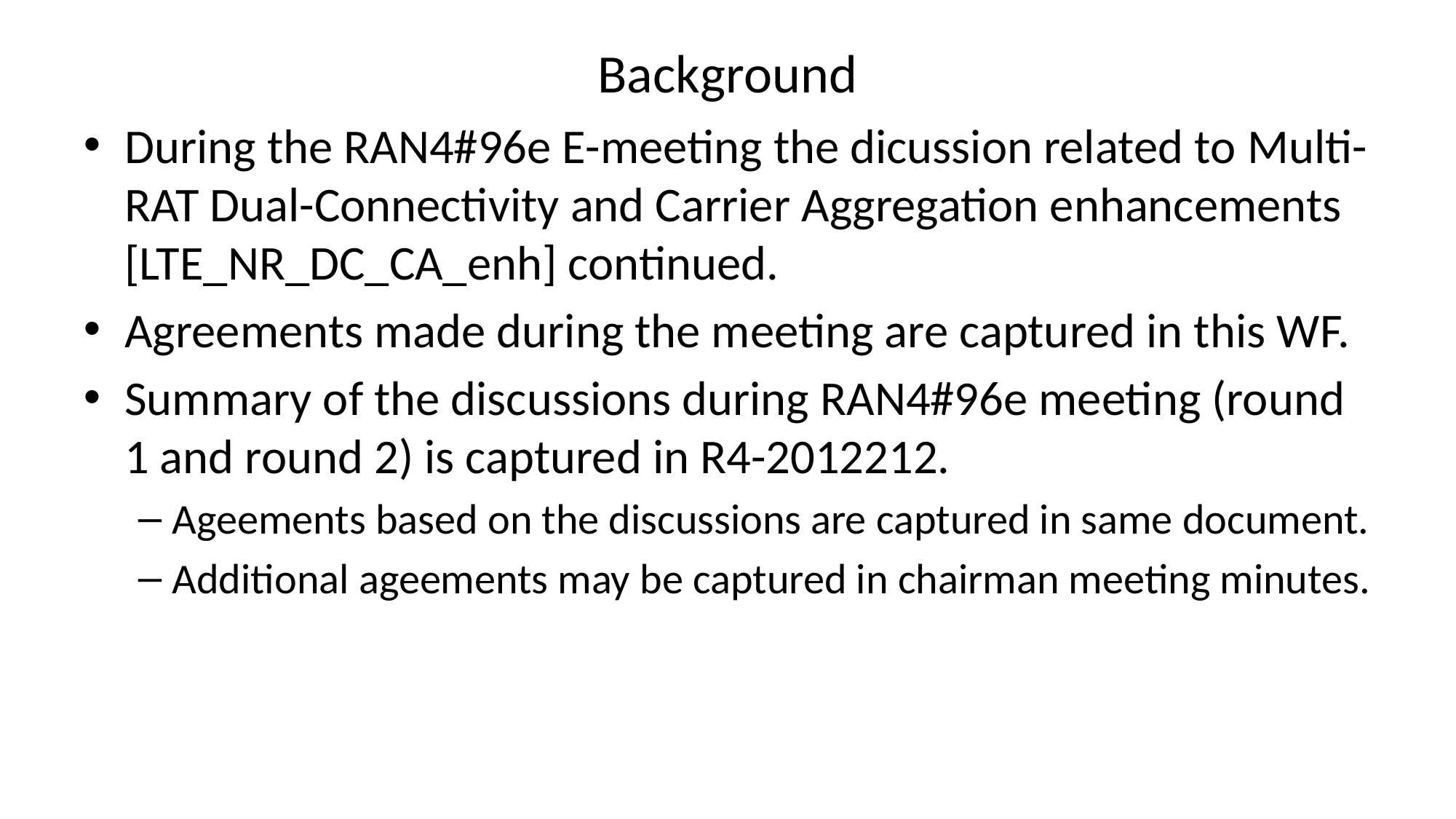

# Background
During the RAN4#96e E-meeting the dicussion related to Multi-RAT Dual-Connectivity and Carrier Aggregation enhancements [LTE_NR_DC_CA_enh] continued.
Agreements made during the meeting are captured in this WF.
Summary of the discussions during RAN4#96e meeting (round 1 and round 2) is captured in R4-2012212.
Ageements based on the discussions are captured in same document.
Additional ageements may be captured in chairman meeting minutes.